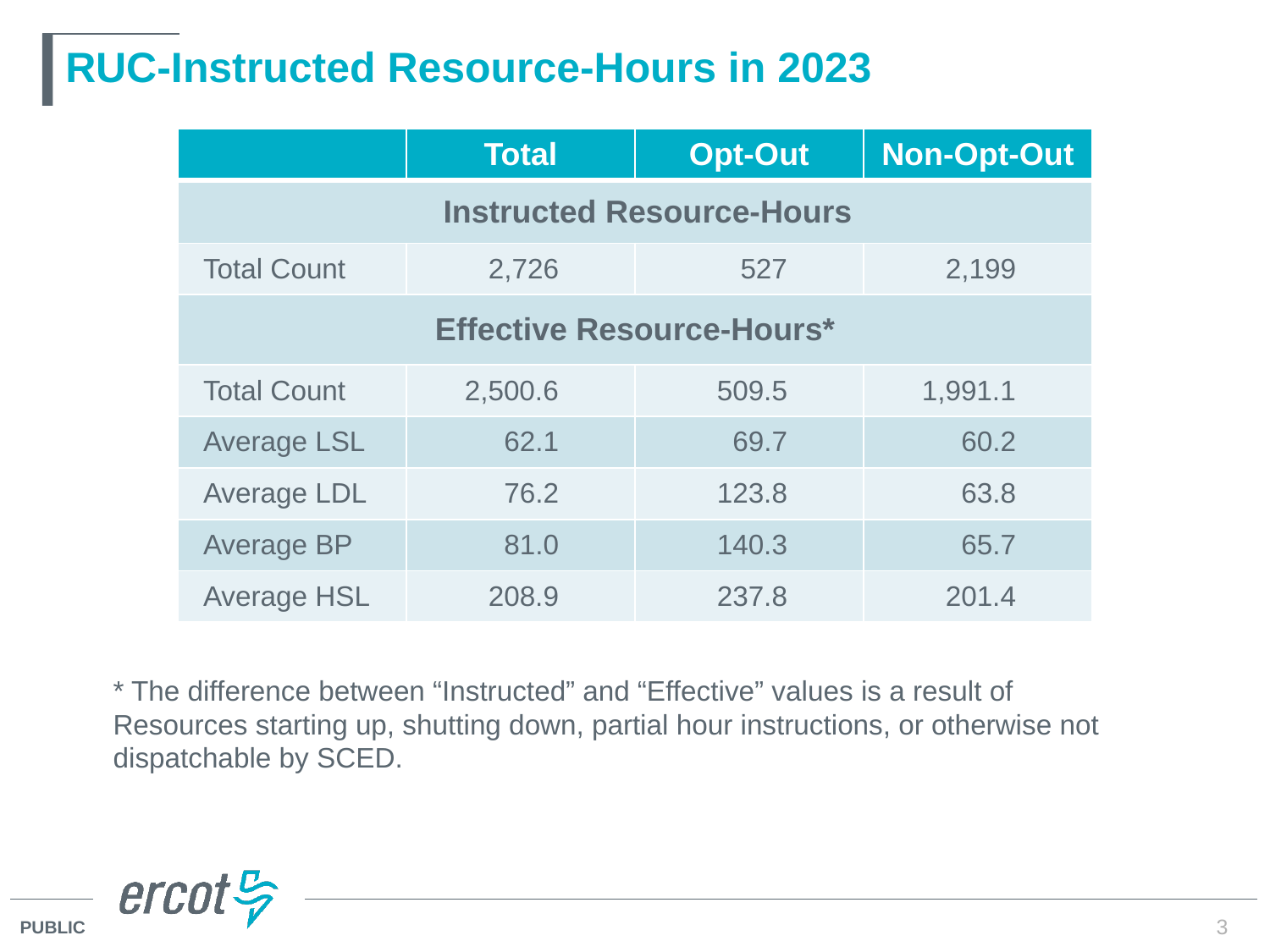

# RUC-Instructed Resource-Hours in 2023
|  | Total | Opt-Out | Non-Opt-Out |
| --- | --- | --- | --- |
| Instructed Resource-Hours |  |  |  |
| Total Count | 2,726 | 527 | 2,199 |
| Effective Resource-Hours\* |  |  |  |
| Total Count | 2,500.6 | 509.5 | 1,991.1 |
| Average LSL | 62.1 | 69.7 | 60.2 |
| Average LDL | 76.2 | 123.8 | 63.8 |
| Average BP | 81.0 | 140.3 | 65.7 |
| Average HSL | 208.9 | 237.8 | 201.4 |
* The difference between “Instructed” and “Effective” values is a result of Resources starting up, shutting down, partial hour instructions, or otherwise not dispatchable by SCED.
3